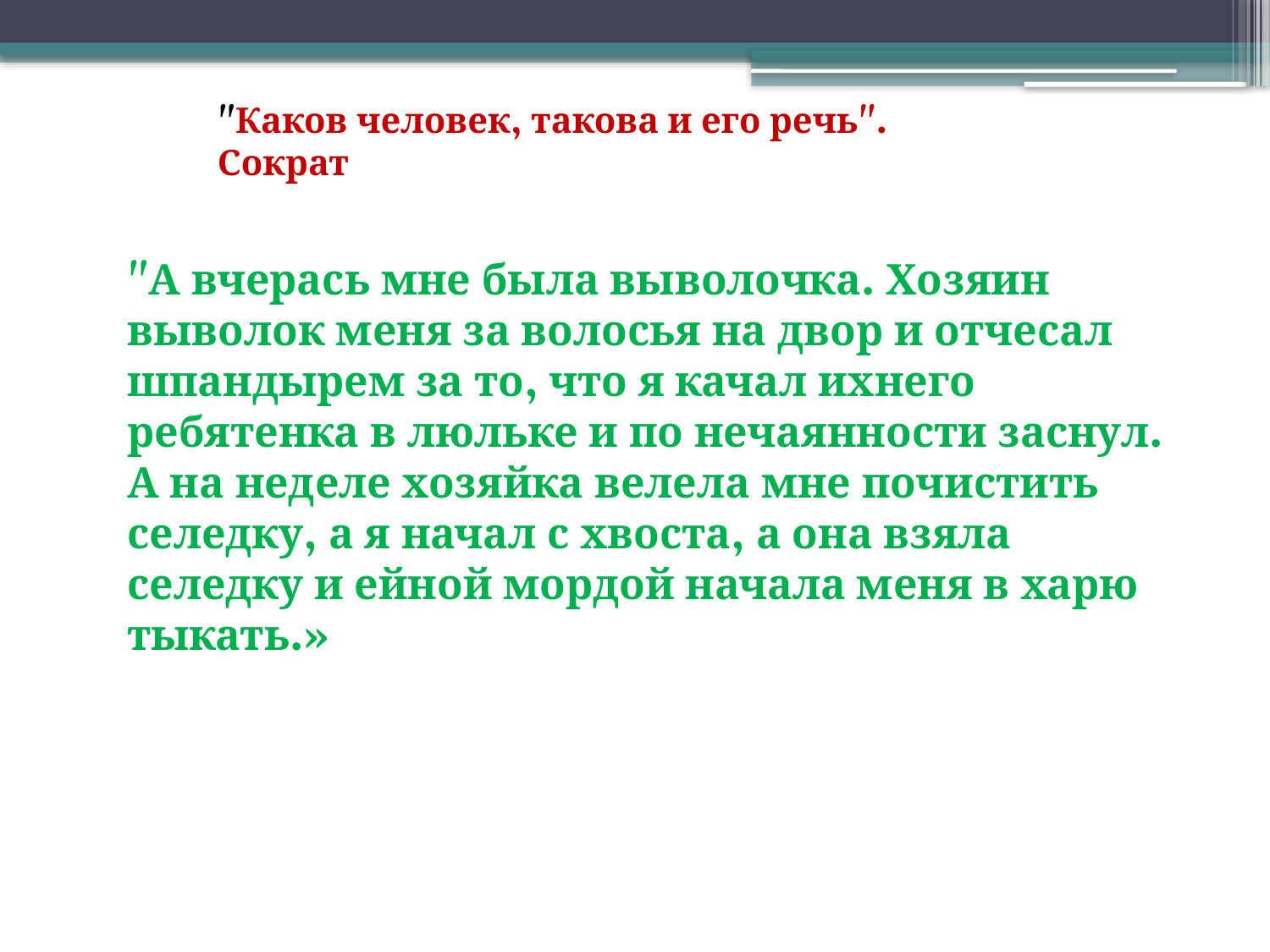

"Каков человек, такова и его речь".     Сократ
"А вчерась мне была выволочка. Хозяин выволок меня за волосья на двор и отчесал шпандырем за то, что я качал ихнего ребятенка в люльке и по нечаянности заснул. А на неделе хозяйка велела мне почистить селедку, а я начал с хвоста, а она взяла селедку и ейной мордой начала меня в харю тыкать.»